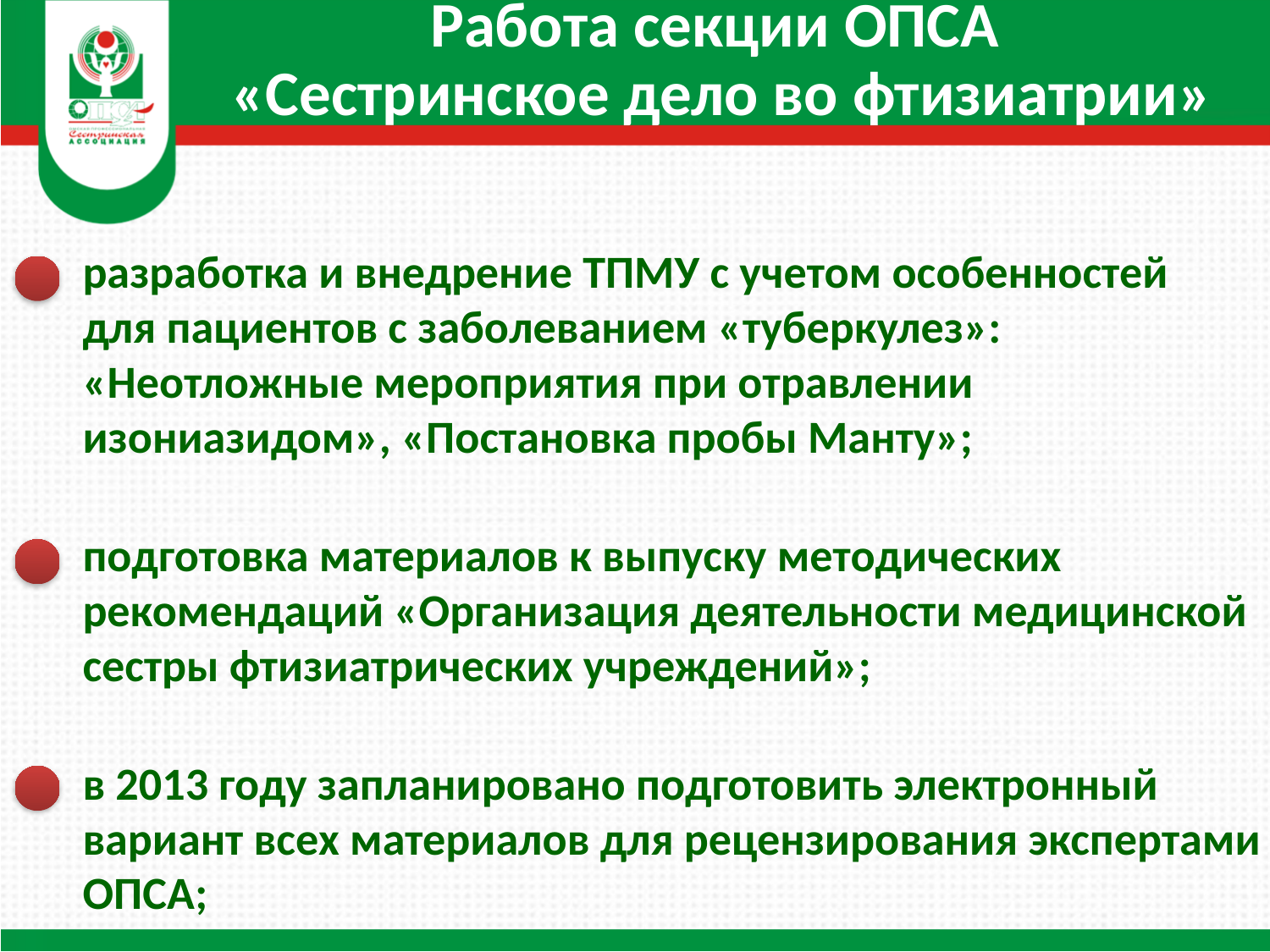

Работа секции ОПСА
 «Сестринское дело во фтизиатрии»
разработка и внедрение ТПМУ с учетом особенностей  для пациентов с заболеванием «туберкулез»: «Неотложные мероприятия при отравлении изониазидом», «Постановка пробы Манту»;
подготовка материалов к выпуску методических рекомендаций «Организация деятельности медицинской сестры фтизиатрических учреждений»;
в 2013 году запланировано подготовить электронный вариант всех материалов для рецензирования экспертами ОПСА;